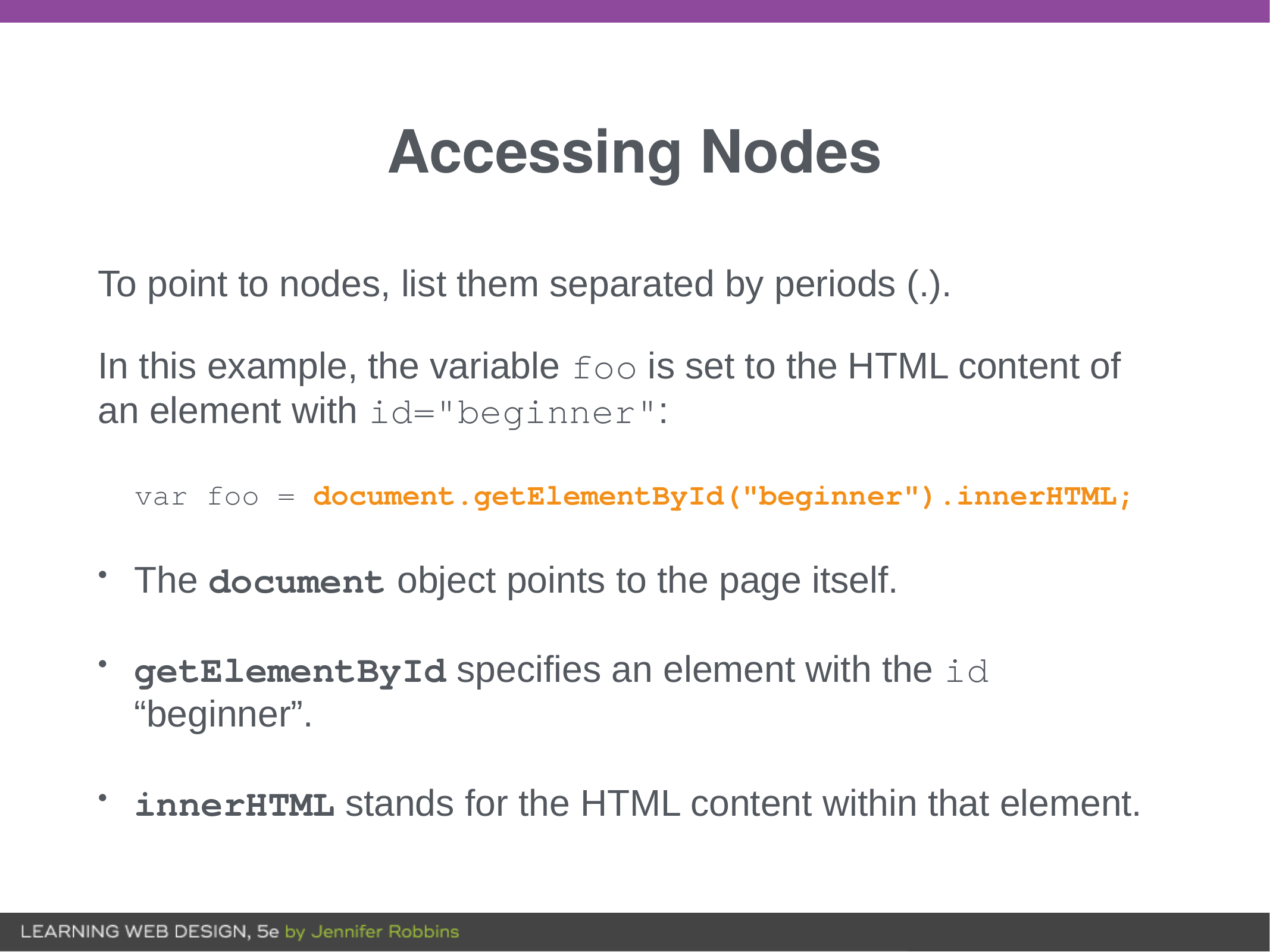

# Accessing Nodes
To point to nodes, list them separated by periods (.).
In this example, the variable foo is set to the HTML content of an element with id="beginner":
var foo = document.getElementById("beginner").innerHTML;
The document object points to the page itself.
getElementById specifies an element with the id “beginner”.
innerHTML stands for the HTML content within that element.